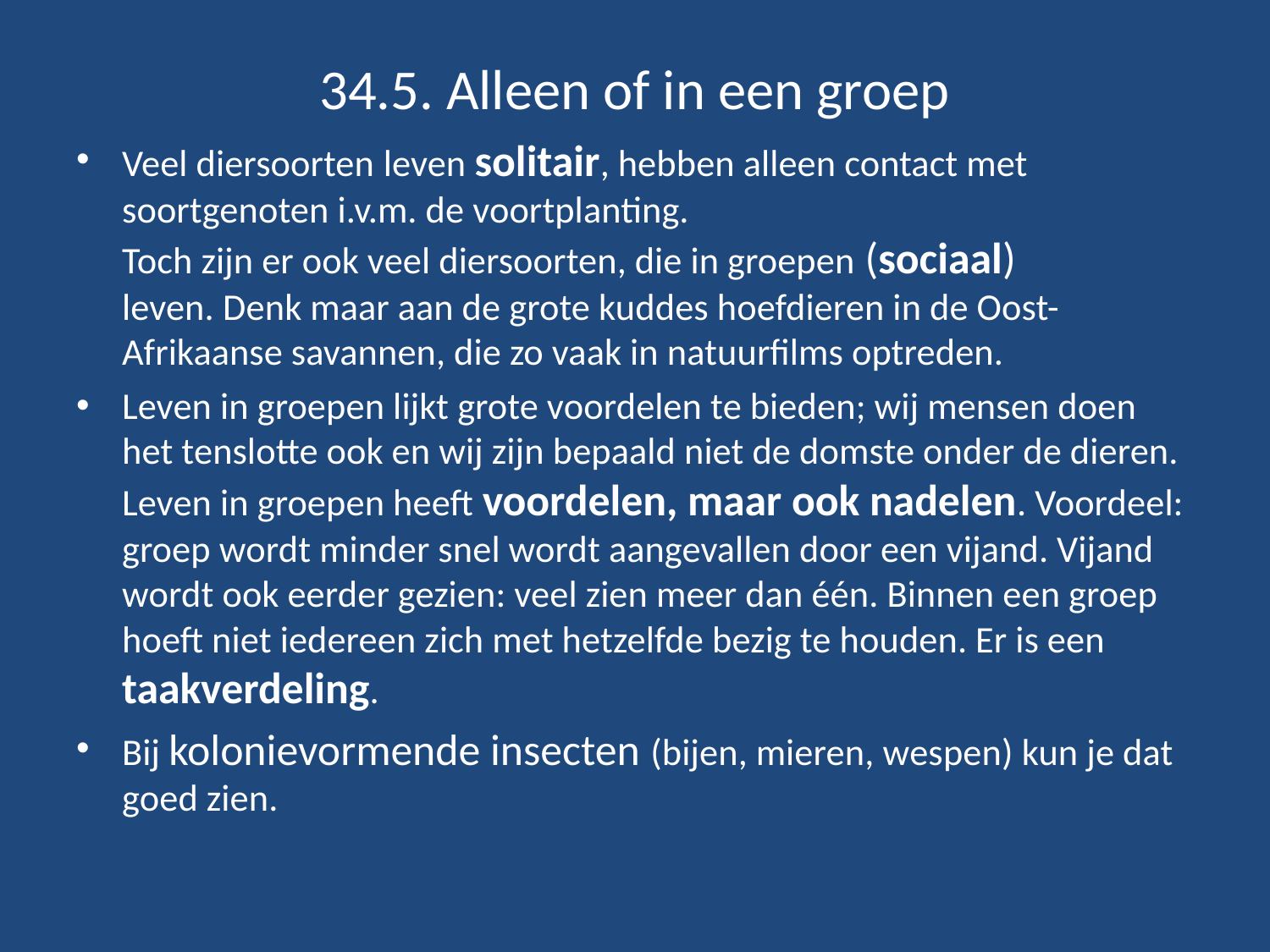

# 34.5. Alleen of in een groep
Veel diersoorten leven solitair, hebben alleen contact met soortgenoten i.v.m. de voortplanting.
Toch zijn er ook veel diersoorten, die in groepen (sociaal) leven. Denk maar aan de grote kuddes hoefdieren in de Oost-Afrikaanse savannen, die zo vaak in natuurfilms optreden.
Leven in groepen lijkt grote voordelen te bieden; wij mensen doen het tenslotte ook en wij zijn bepaald niet de domste onder de dieren. Leven in groepen heeft voordelen, maar ook nadelen. Voordeel: groep wordt minder snel wordt aangevallen door een vijand. Vijand wordt ook eerder gezien: veel zien meer dan één. Binnen een groep hoeft niet iedereen zich met hetzelfde bezig te houden. Er is een taakverdeling.
Bij kolonievormende insecten (bijen, mieren, wespen) kun je dat goed zien.